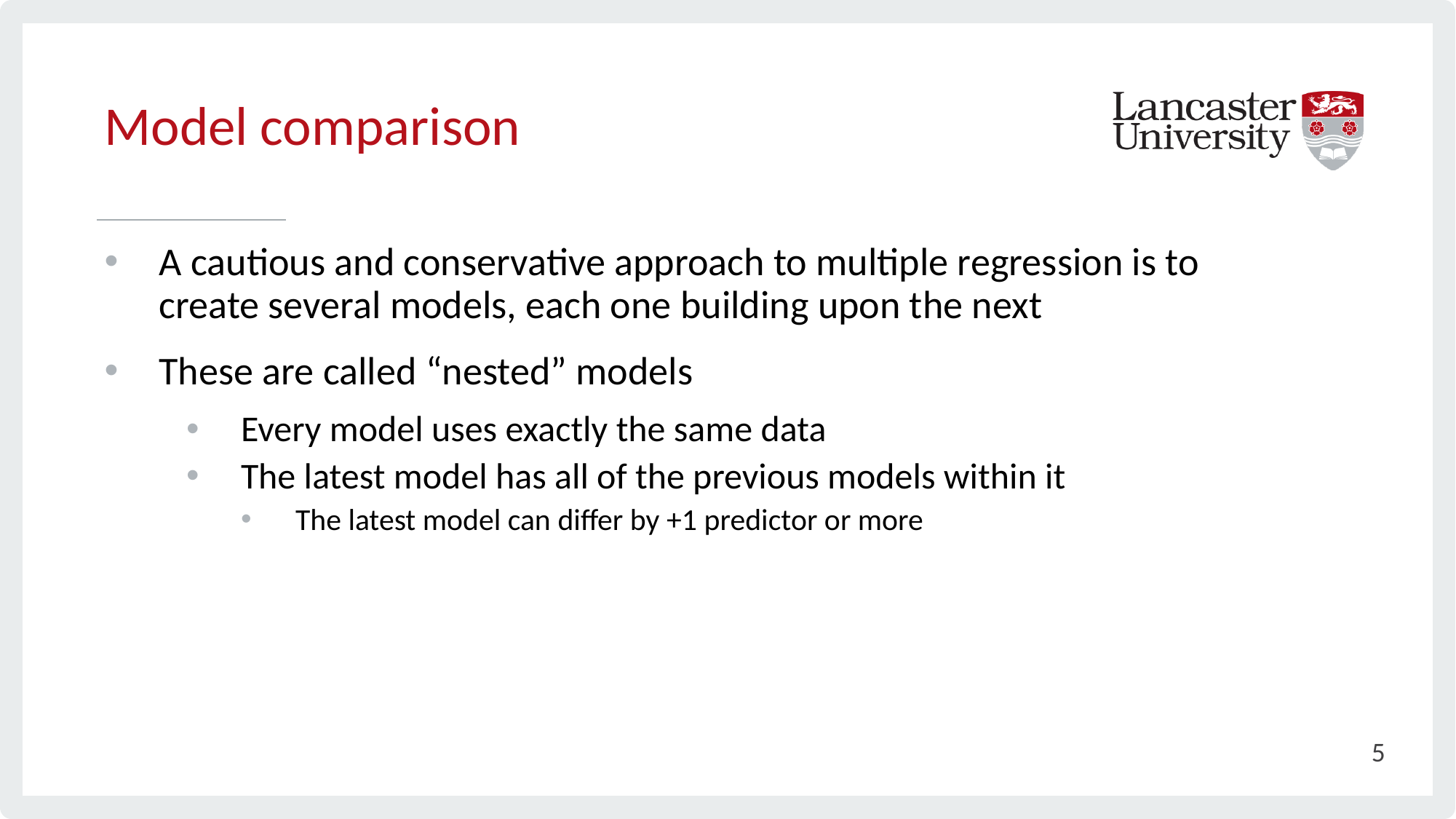

# Model comparison
A cautious and conservative approach to multiple regression is to create several models, each one building upon the next
These are called “nested” models
Every model uses exactly the same data
The latest model has all of the previous models within it
The latest model can differ by +1 predictor or more

5